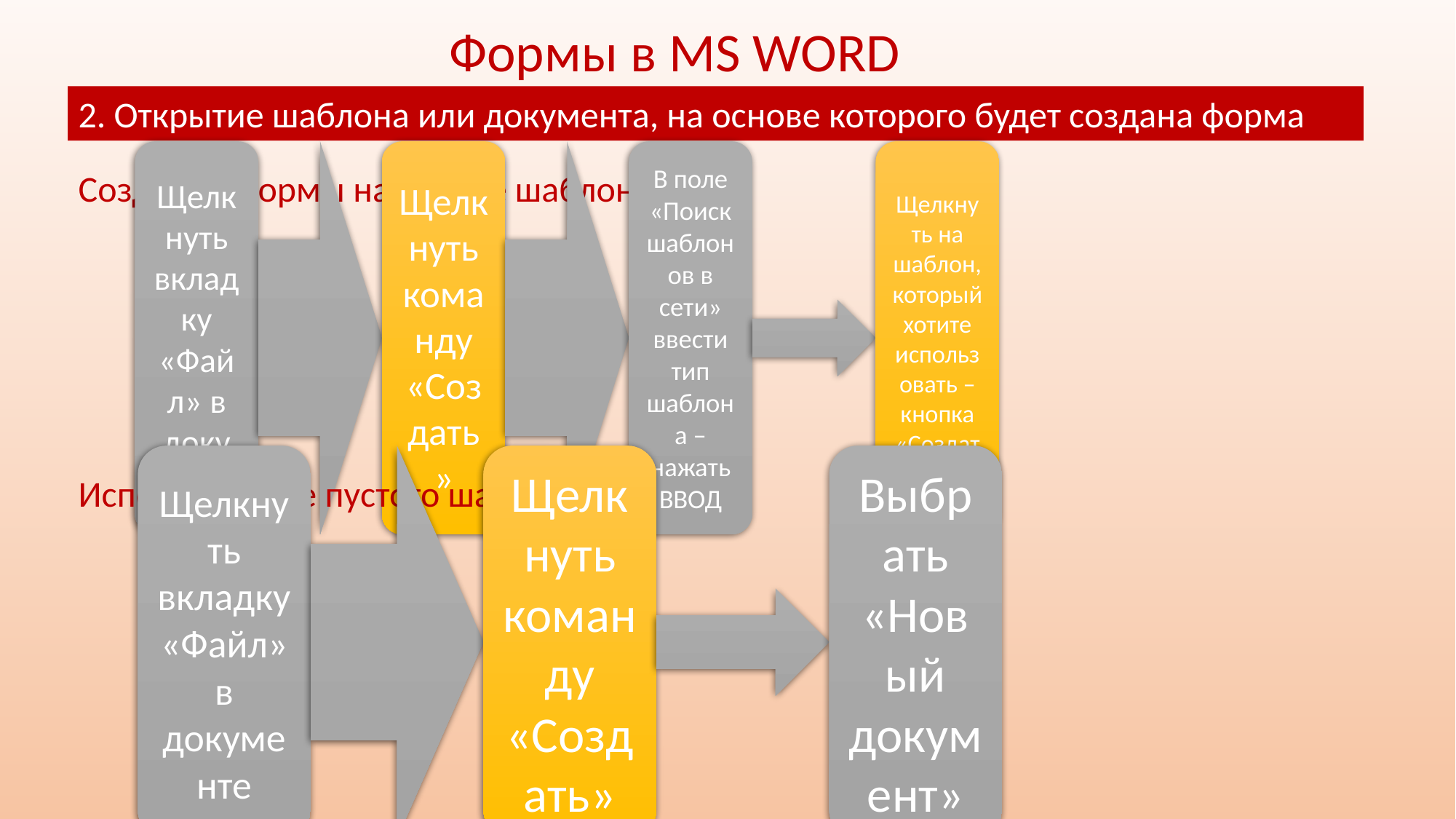

Формы в MS WORD
2. Открытие шаблона или документа, на основе которого будет создана форма
Щелкнуть вкладку «Файл» в документе
Щелкнуть команду «Создать»
Щелкнуть на шаблон, который хотите использовать – кнопка «Создать»
Создание формы на основе шаблона
Щелкнуть вкладку «Файл» в документе
Щелкнуть команду «Создать»
Выбрать «Новый документ»
Использование пустого шаблона